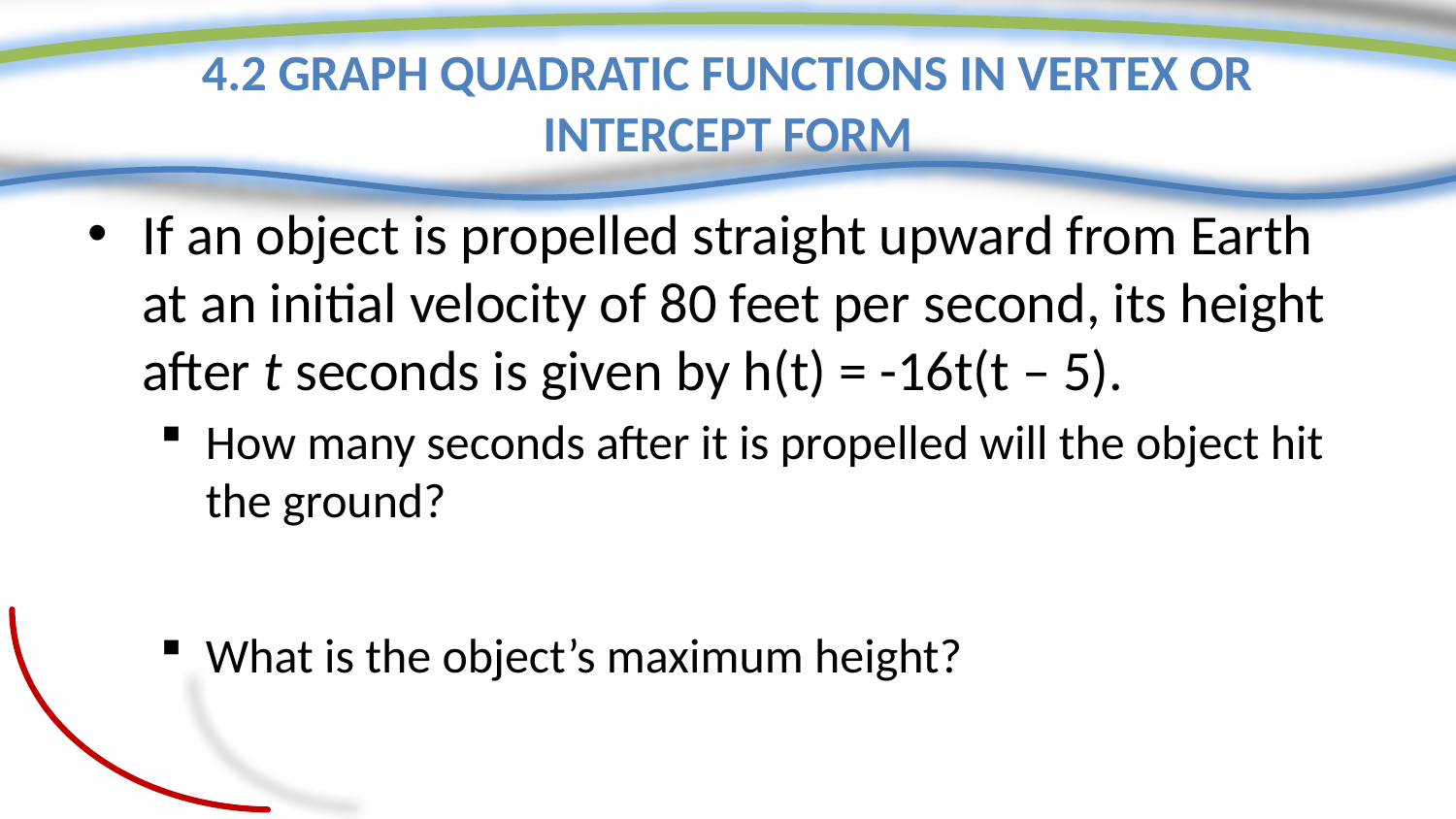

# 4.2 Graph Quadratic Functions in Vertex or Intercept Form
If an object is propelled straight upward from Earth at an initial velocity of 80 feet per second, its height after t seconds is given by h(t) = -16t(t – 5).
How many seconds after it is propelled will the object hit the ground?

What is the object’s maximum height?